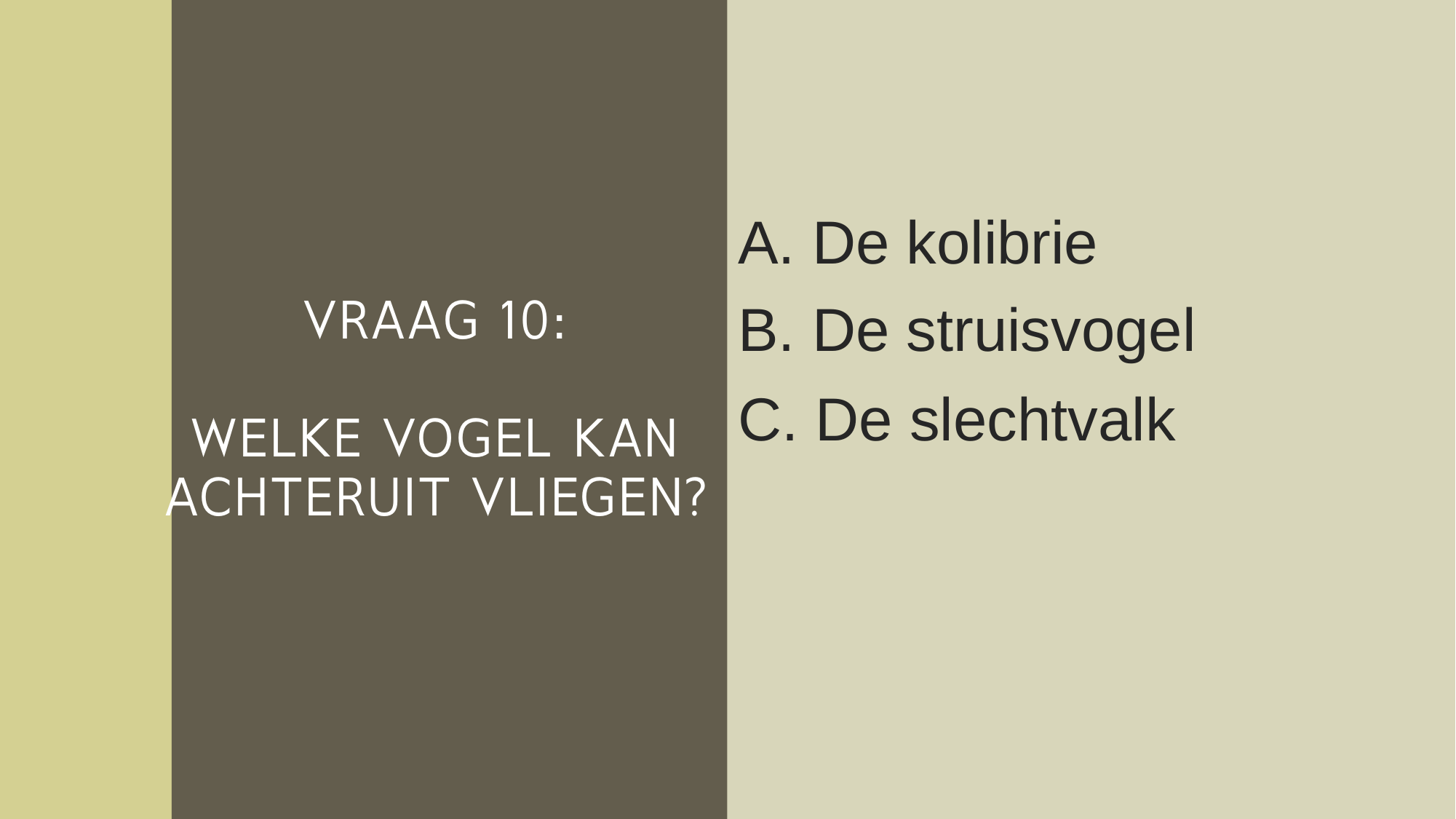

# vraag 10: welke vogel kan achteruit vliegen?
A. De kolibrie
B. De struisvogel

C. De slechtvalk